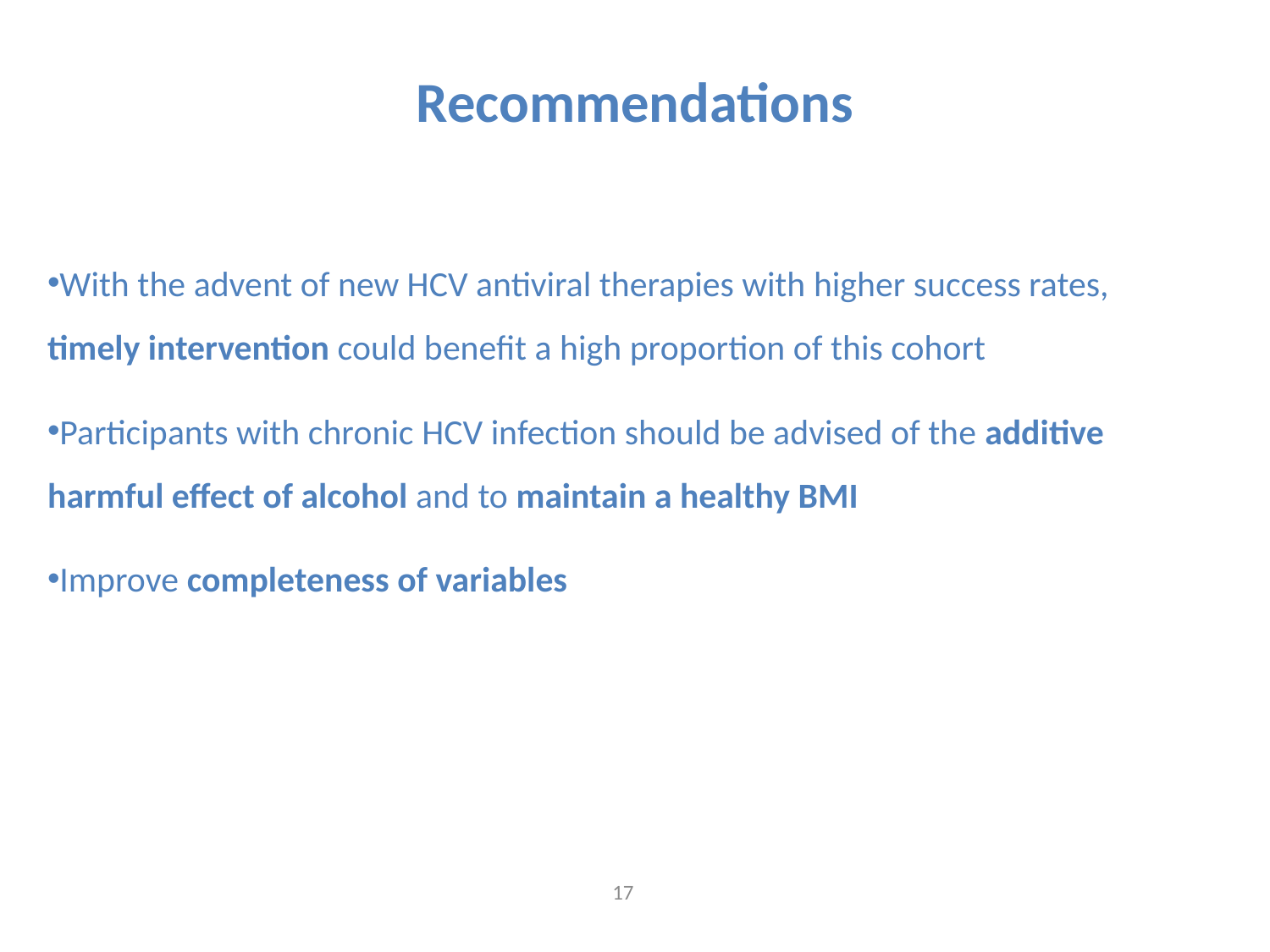

Recommendations

With the advent of new HCV antiviral therapies with higher success rates,
timely intervention could benefit a high proportion of this cohort
Participants with chronic HCV infection should be advised of the additive harmful effect of alcohol and to maintain a healthy BMI
Improve completeness of variables
17